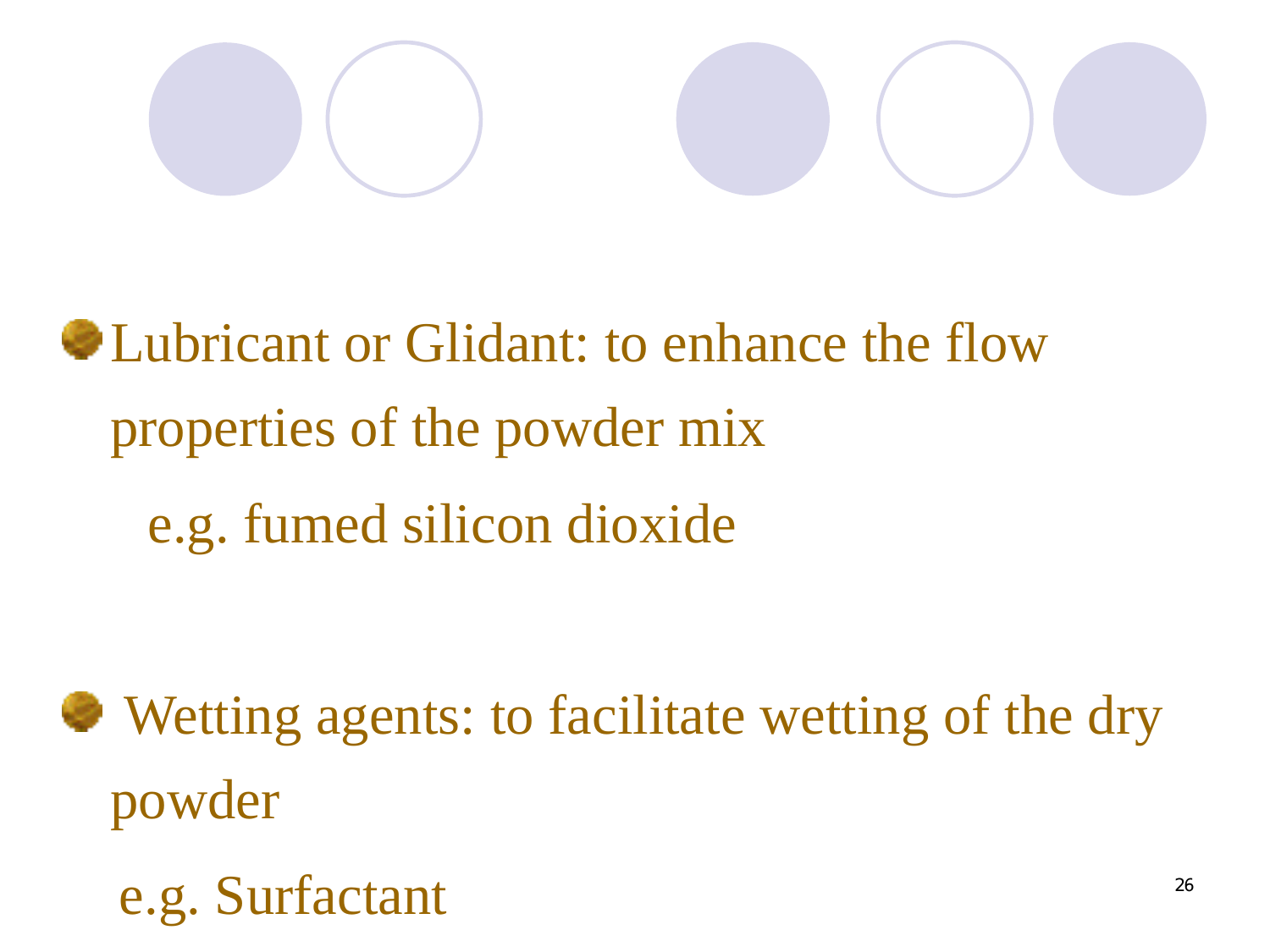

Lubricant or Glidant: to enhance the flow properties of the powder mix
      e.g. fumed silicon dioxide

 Wetting agents: to facilitate wetting of the dry powder
    e.g. Surfactant
26